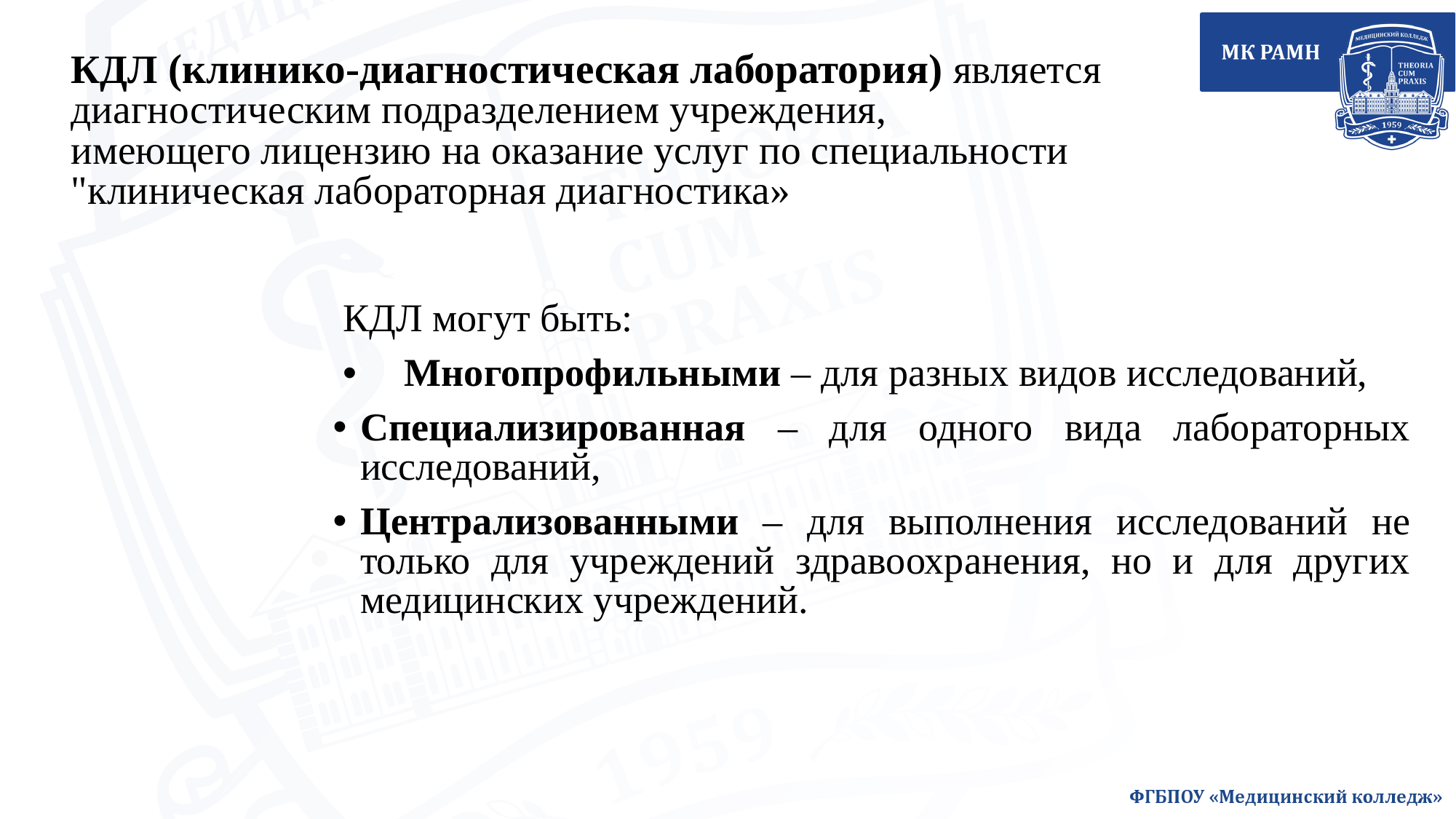

# КДЛ (клинико-диагностическая лаборатория) является диагностическим подразделением учреждения, имеющего лицензию на оказание услуг по специальности "клиническая лабораторная диагностика»
КДЛ могут быть:
Многопрофильными – для разных видов исследований,
Специализированная – для одного вида лабораторных исследований,
Централизованными – для выполнения исследований не только для учреждений здравоохранения, но и для других медицинских учреждений.